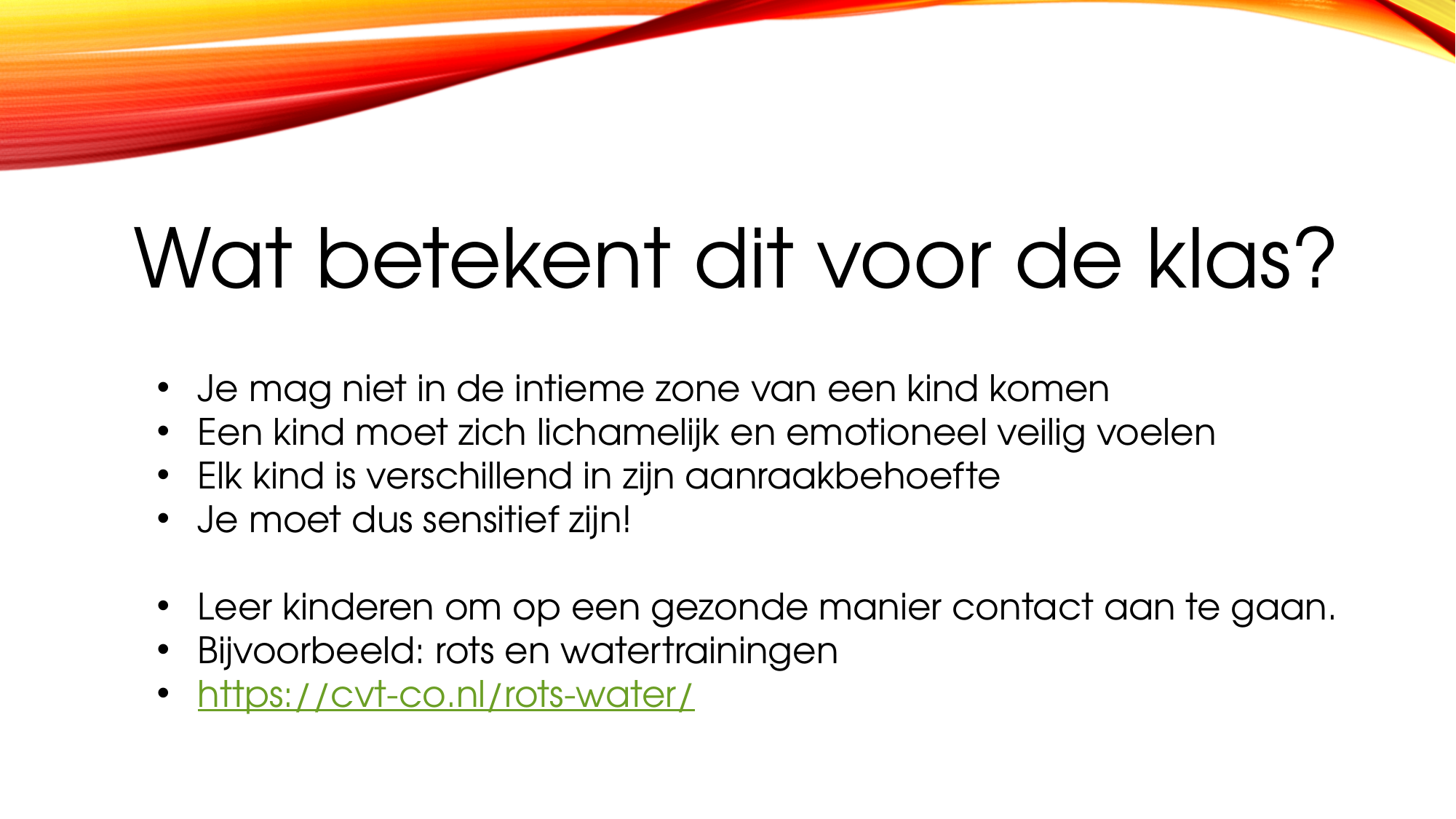

Wat betekent dit voor de klas?
Je mag niet in de intieme zone van een kind komen
Een kind moet zich lichamelijk en emotioneel veilig voelen
Elk kind is verschillend in zijn aanraakbehoefte
Je moet dus sensitief zijn!

Leer kinderen om op een gezonde manier contact aan te gaan.
Bijvoorbeeld: rots en watertrainingen
https://cvt-co.nl/rots-water/